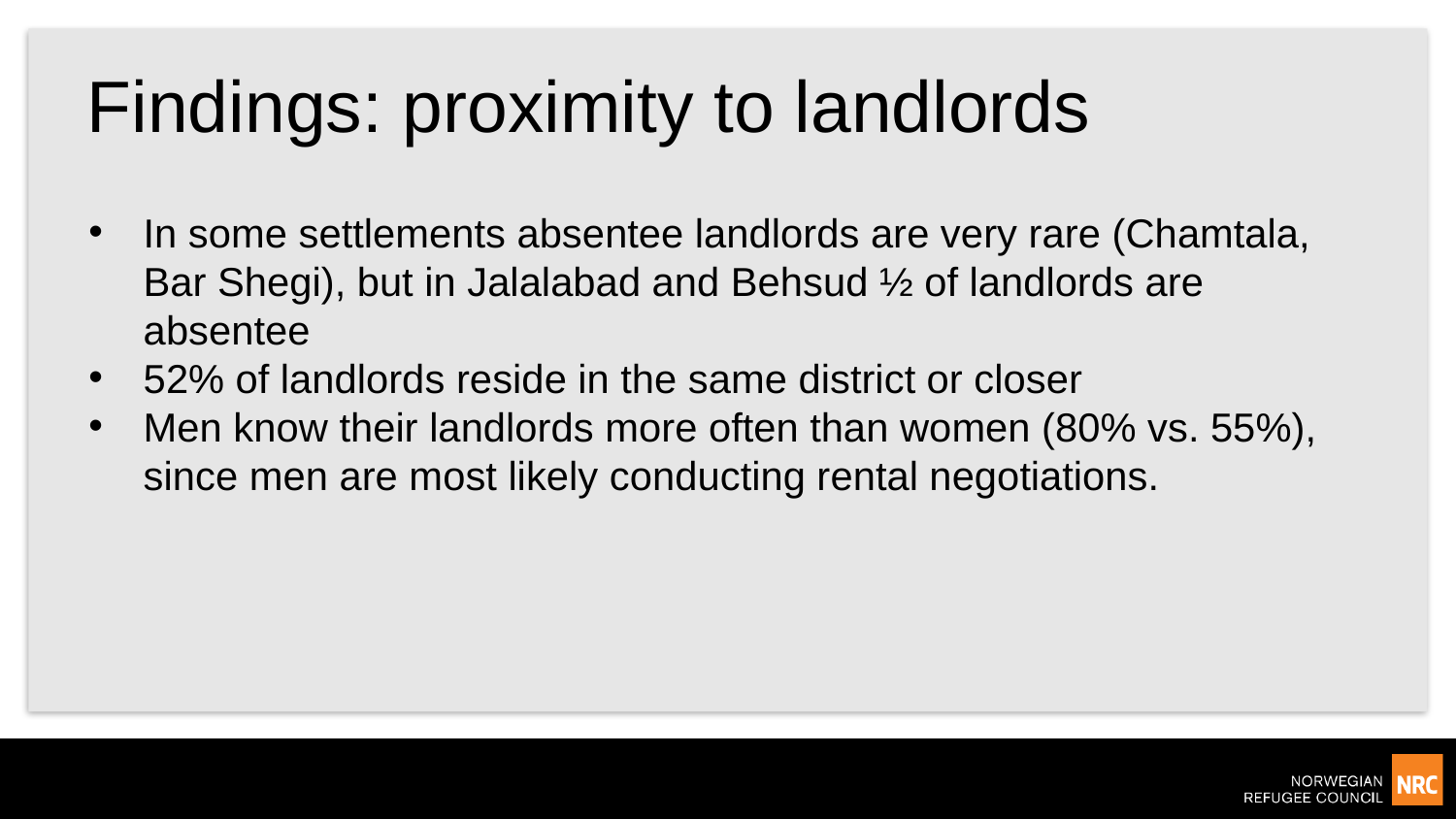

# Findings: proximity to landlords
In some settlements absentee landlords are very rare (Chamtala, Bar Shegi), but in Jalalabad and Behsud ½ of landlords are absentee
52% of landlords reside in the same district or closer
Men know their landlords more often than women (80% vs. 55%), since men are most likely conducting rental negotiations.